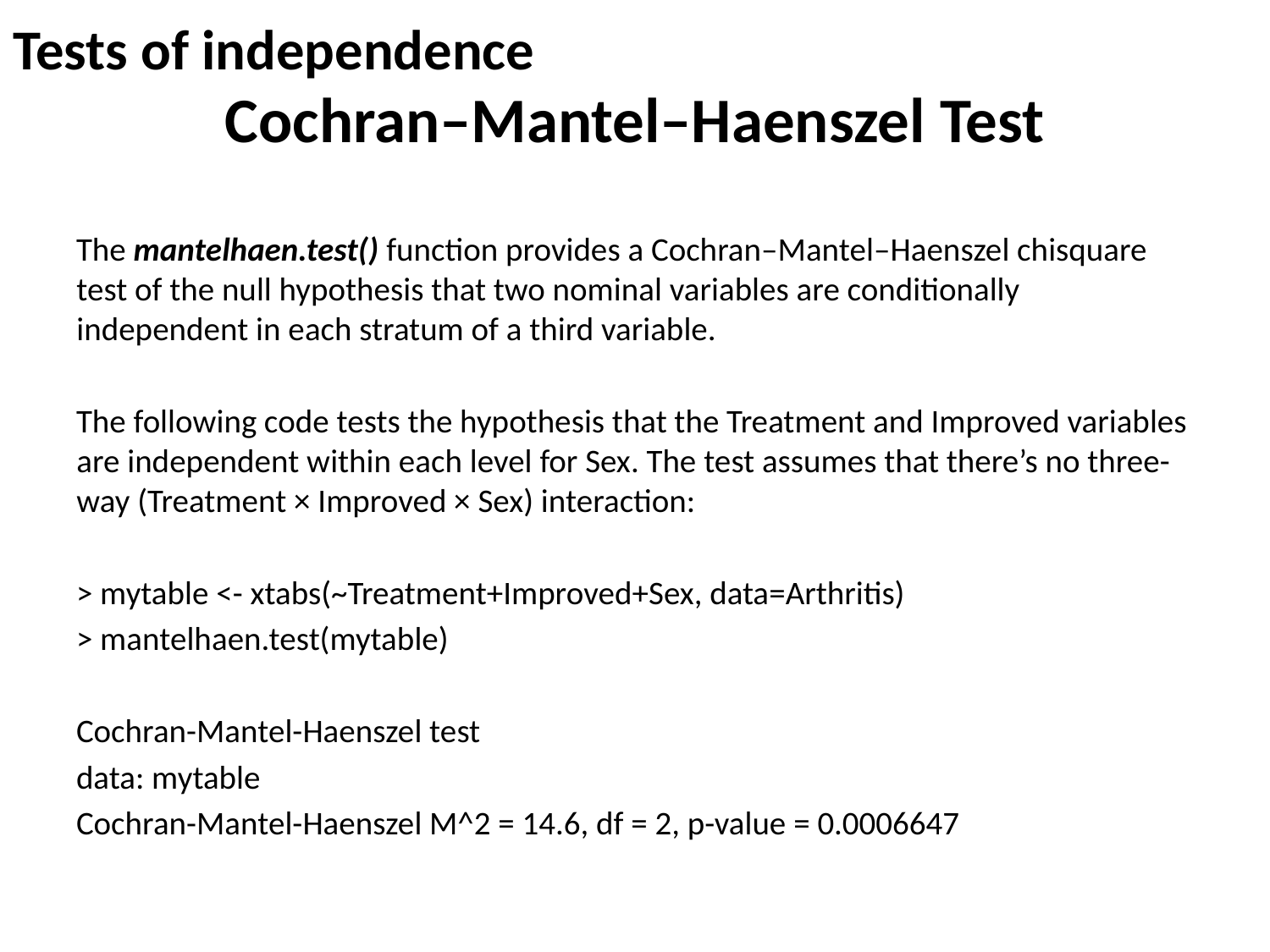

Tests of independence
# Cochran–Mantel–Haenszel Test
The mantelhaen.test() function provides a Cochran–Mantel–Haenszel chisquare test of the null hypothesis that two nominal variables are conditionally independent in each stratum of a third variable.

The following code tests the hypothesis that the Treatment and Improved variables are independent within each level for Sex. The test assumes that there’s no three-way (Treatment × Improved × Sex) interaction:

> mytable <- xtabs(~Treatment+Improved+Sex, data=Arthritis)
> mantelhaen.test(mytable)

Cochran-Mantel-Haenszel test
data: mytable
Cochran-Mantel-Haenszel M^2 = 14.6, df = 2, p-value = 0.0006647